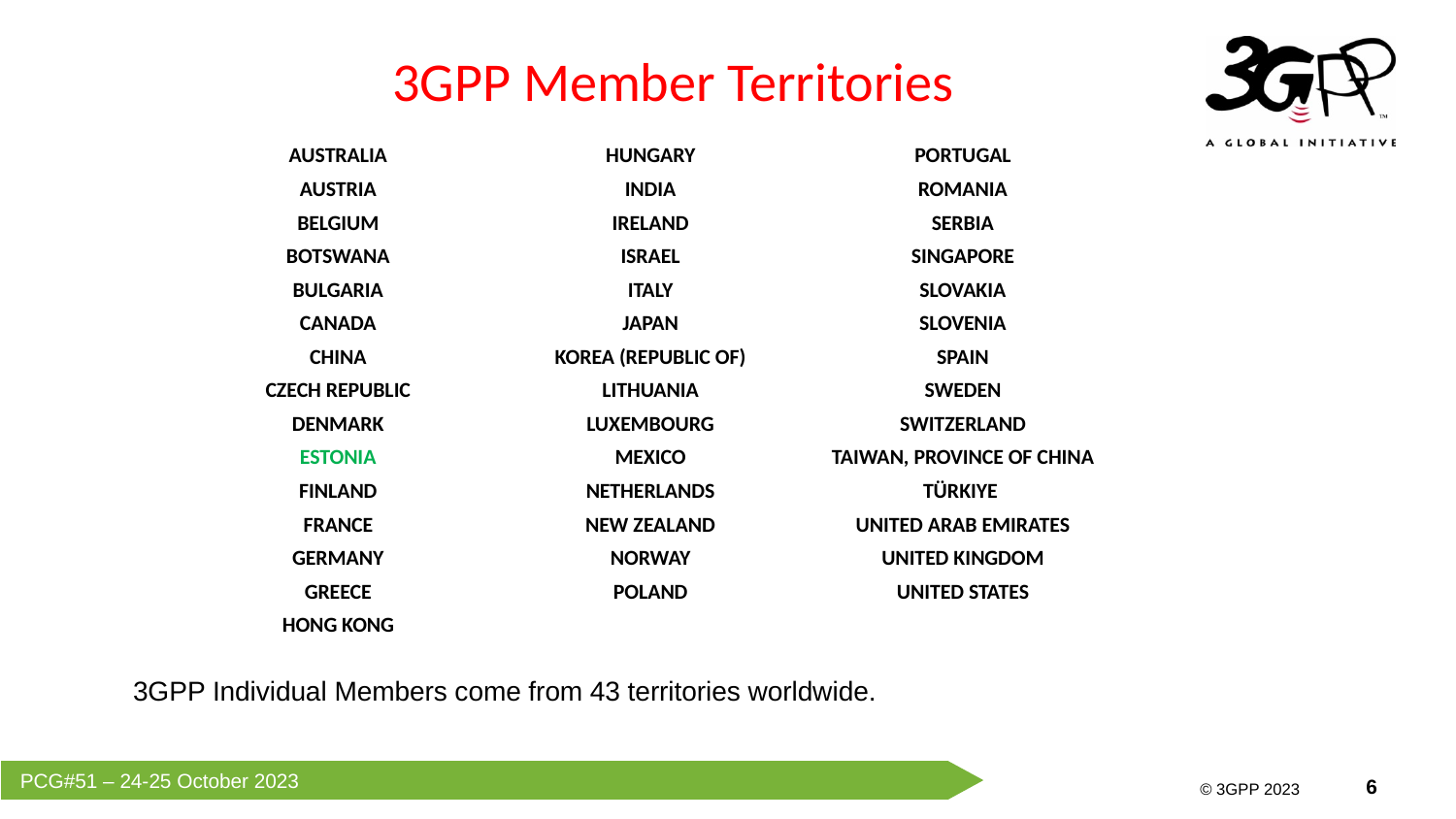

# 3GPP Member Territories
| AUSTRALIA | HUNGARY | PORTUGAL |
| --- | --- | --- |
| AUSTRIA | INDIA | ROMANIA |
| BELGIUM | IRELAND | SERBIA |
| BOTSWANA | ISRAEL | SINGAPORE |
| BULGARIA | ITALY | SLOVAKIA |
| CANADA | JAPAN | SLOVENIA |
| CHINA | KOREA (REPUBLIC OF) | SPAIN |
| CZECH REPUBLIC | LITHUANIA | SWEDEN |
| DENMARK | LUXEMBOURG | SWITZERLAND |
| ESTONIA | MEXICO | TAIWAN, PROVINCE OF CHINA |
| FINLAND | NETHERLANDS | TÜRKIYE |
| FRANCE | NEW ZEALAND | UNITED ARAB EMIRATES |
| GERMANY | NORWAY | UNITED KINGDOM |
| GREECE | POLAND | UNITED STATES |
| HONG KONG |  |  |

3GPP Individual Members come from 43 territories worldwide.